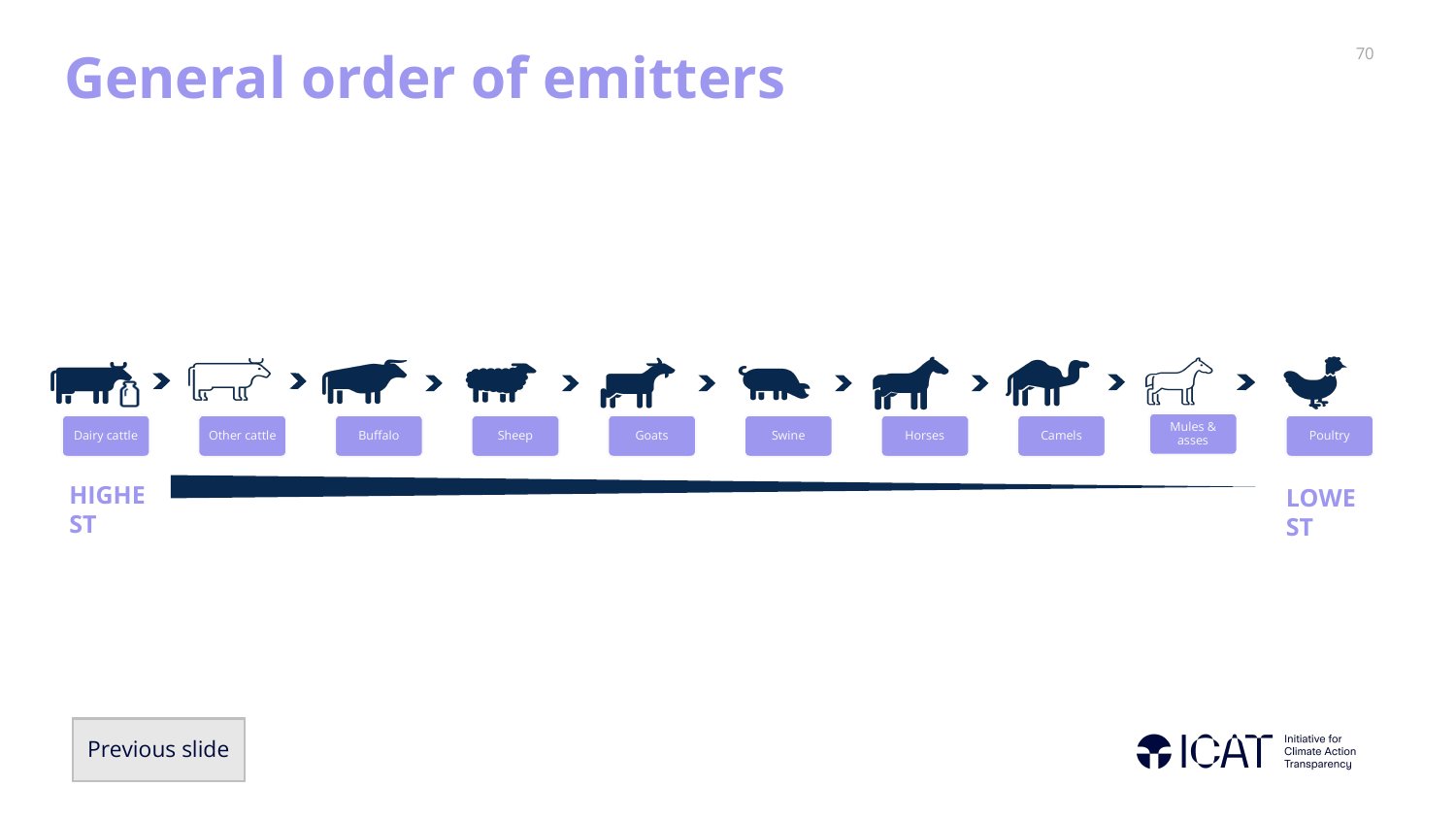

# General order of emitters

Mules & asses
Dairy cattle
Other cattle
Buffalo
Sheep
Goats
Swine
Horses
Camels
Poultry
Highest
Lowest
Previous slide